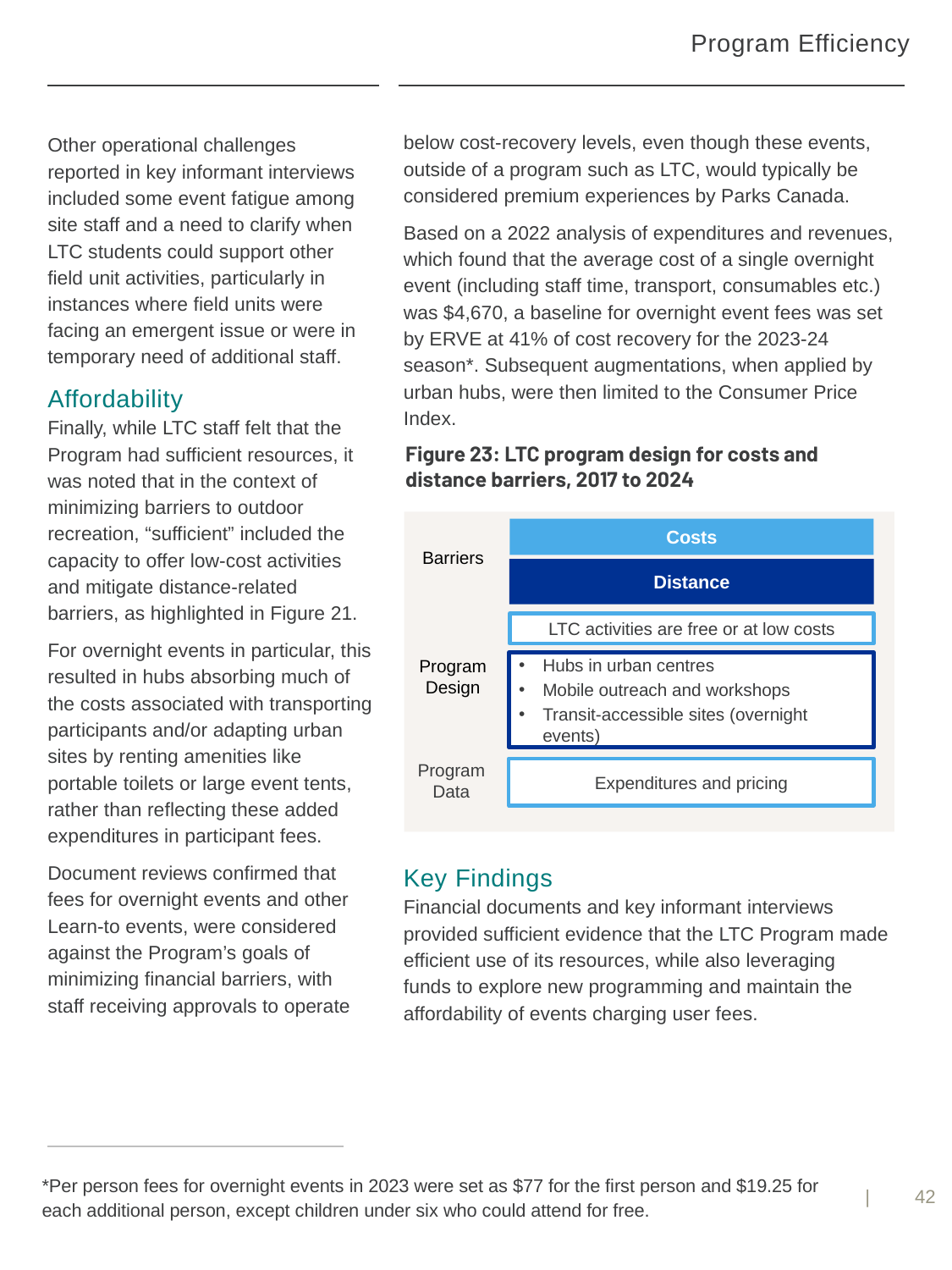

# Program Efficiency
below cost-recovery levels, even though these events, outside of a program such as LTC, would typically be considered premium experiences by Parks Canada.
Based on a 2022 analysis of expenditures and revenues, which found that the average cost of a single overnight event (including staff time, transport, consumables etc.) was $4,670, a baseline for overnight event fees was set by ERVE at 41% of cost recovery for the 2023-24 season*. Subsequent augmentations, when applied by urban hubs, were then limited to the Consumer Price Index.

Other operational challenges reported in key informant interviews included some event fatigue among site staff and a need to clarify when LTC students could support other field unit activities, particularly in instances where field units were facing an emergent issue or were in temporary need of additional staff.
Affordability
Finally, while LTC staff felt that the Program had sufficient resources, it was noted that in the context of  minimizing barriers to outdoor recreation, “sufficient” included the capacity to offer low-cost activities and mitigate distance-related barriers, as highlighted in Figure 21.
For overnight events in particular, this resulted in hubs absorbing much of the costs associated with transporting participants and/or adapting urban sites by renting amenities like portable toilets or large event tents, rather than reflecting these added expenditures in participant fees.
Document reviews confirmed that fees for overnight events and other Learn-to events, were considered against the Program’s goals of minimizing financial barriers, with staff receiving approvals to operate
Figure 23: LTC program design for costs and distance barriers, 2017 to 2024
Costs
Distance
Barriers
Program Design
LTC activities are free or at low costs
Hubs in urban centres
Mobile outreach and workshops
Transit-accessible sites (overnight events)
Program Data
Expenditures and pricing

Key Findings
Financial documents and key informant interviews provided sufficient evidence that the LTC Program made efficient use of its resources, while also leveraging funds to explore new programming and maintain the affordability of events charging user fees.
*Per person fees for overnight events in 2023 were set as $77 for the first person and $19.25 for each additional person, except children under six who could attend for free.